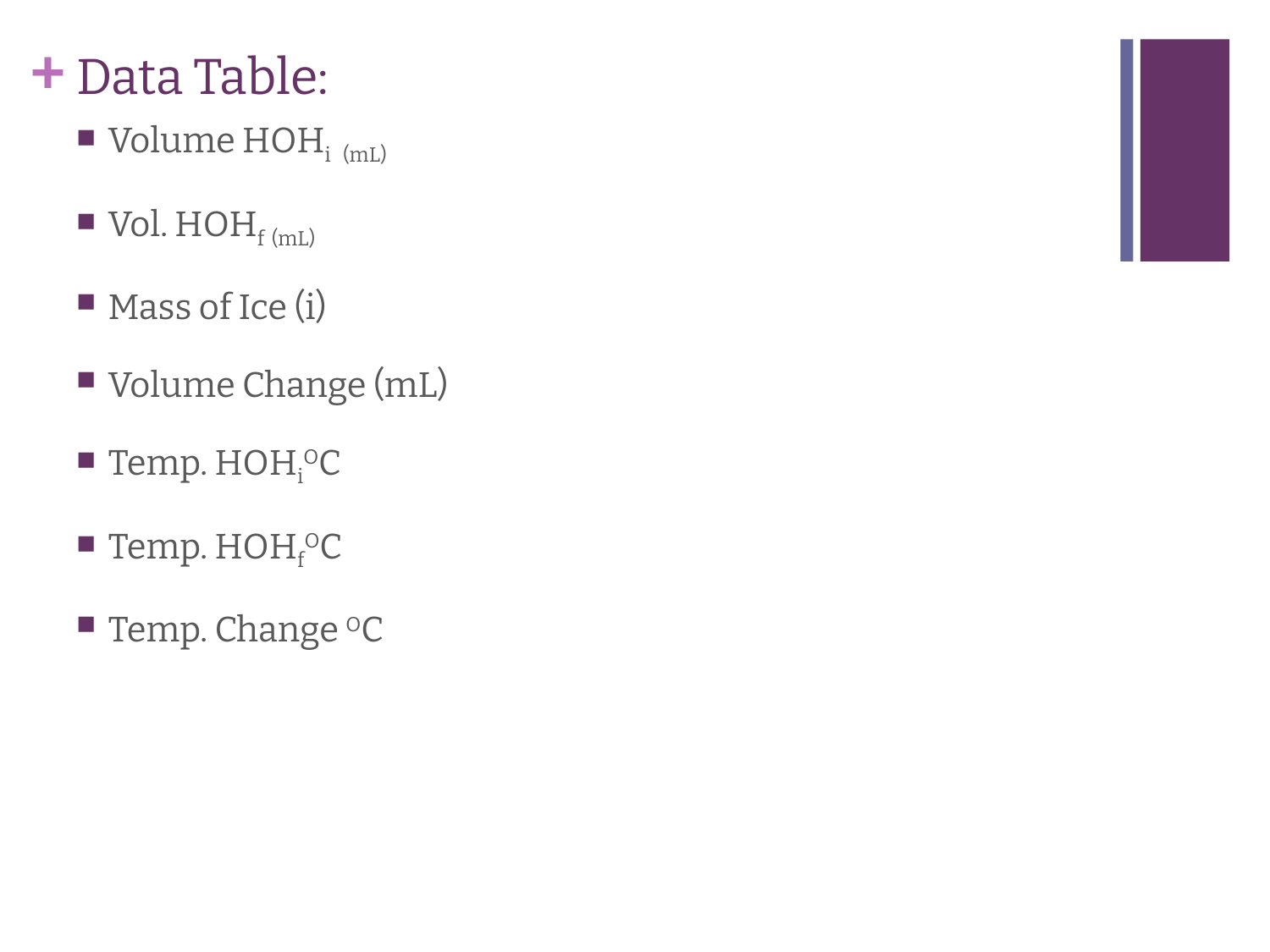

# Data Table:
Volume HOHi   (mL)
Vol. HOHf (mL)
Mass of Ice (i)
Volume Change (mL)
Temp. HOHiOC
Temp. HOHfOC
Temp. Change OC